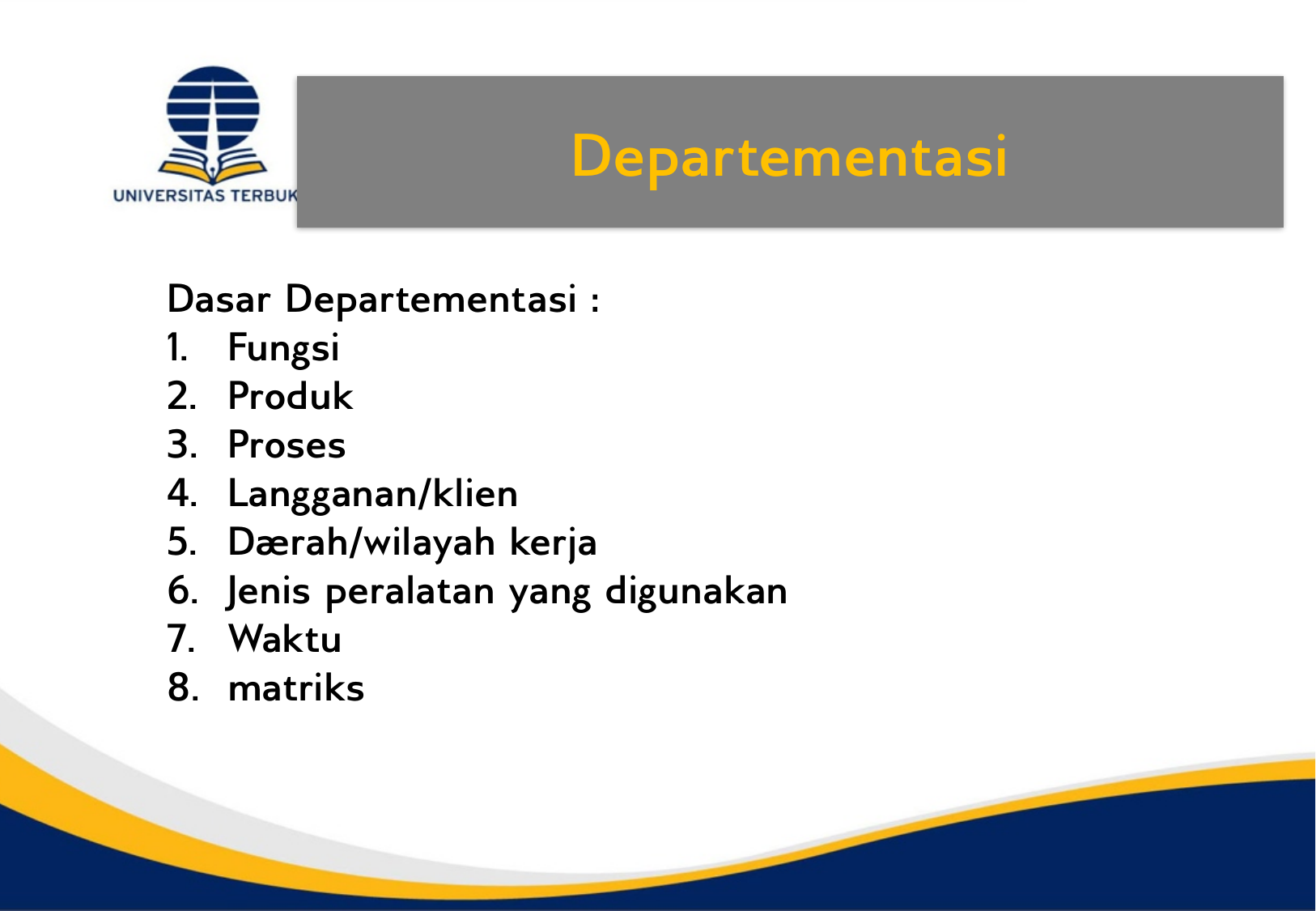

Departementasi
Dasar Departementasi :
Fungsi
Produk
Proses
Langganan/klien
Daerah/wilayah kerja
Jenis peralatan yang digunakan
Waktu
matriks